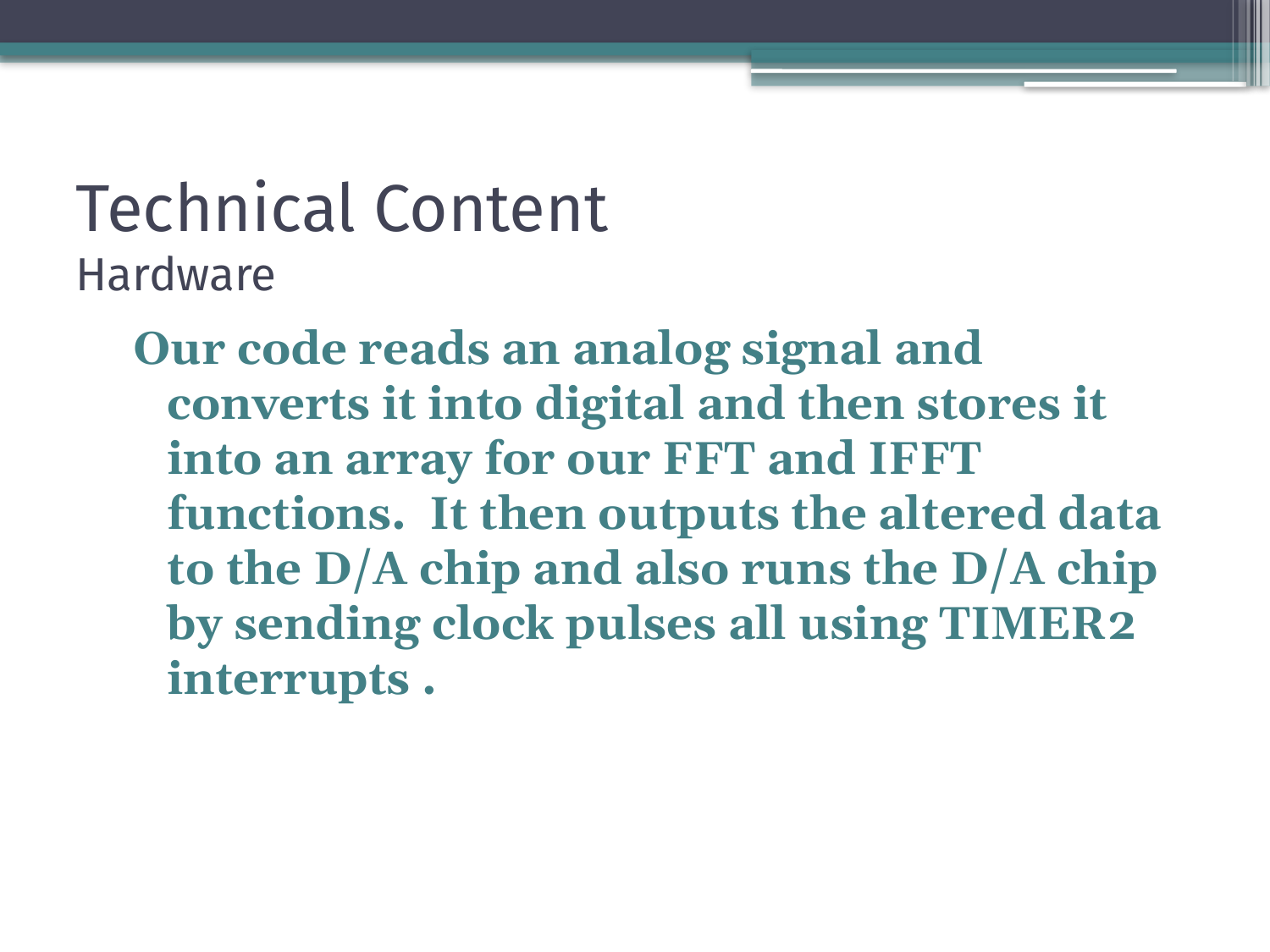

# Technical Content Hardware
Our code reads an analog signal and converts it into digital and then stores it into an array for our FFT and IFFT functions.  It then outputs the altered data to the D/A chip and also runs the D/A chip by sending clock pulses all using TIMER2 interrupts .